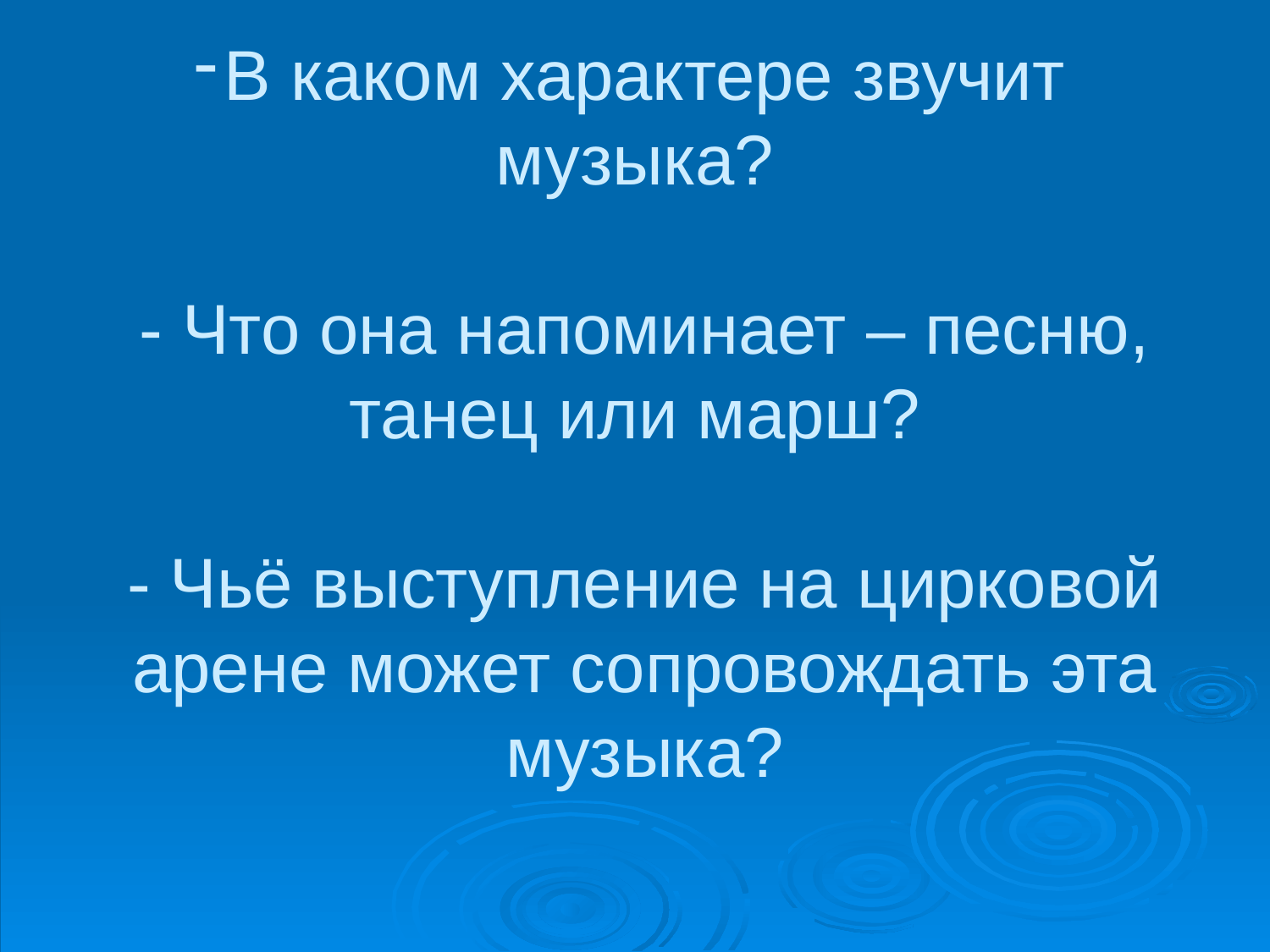

# В каком характере звучит музыка? - Что она напоминает – песню, танец или марш? - Чьё выступление на цирковой арене может сопровождать эта музыка?